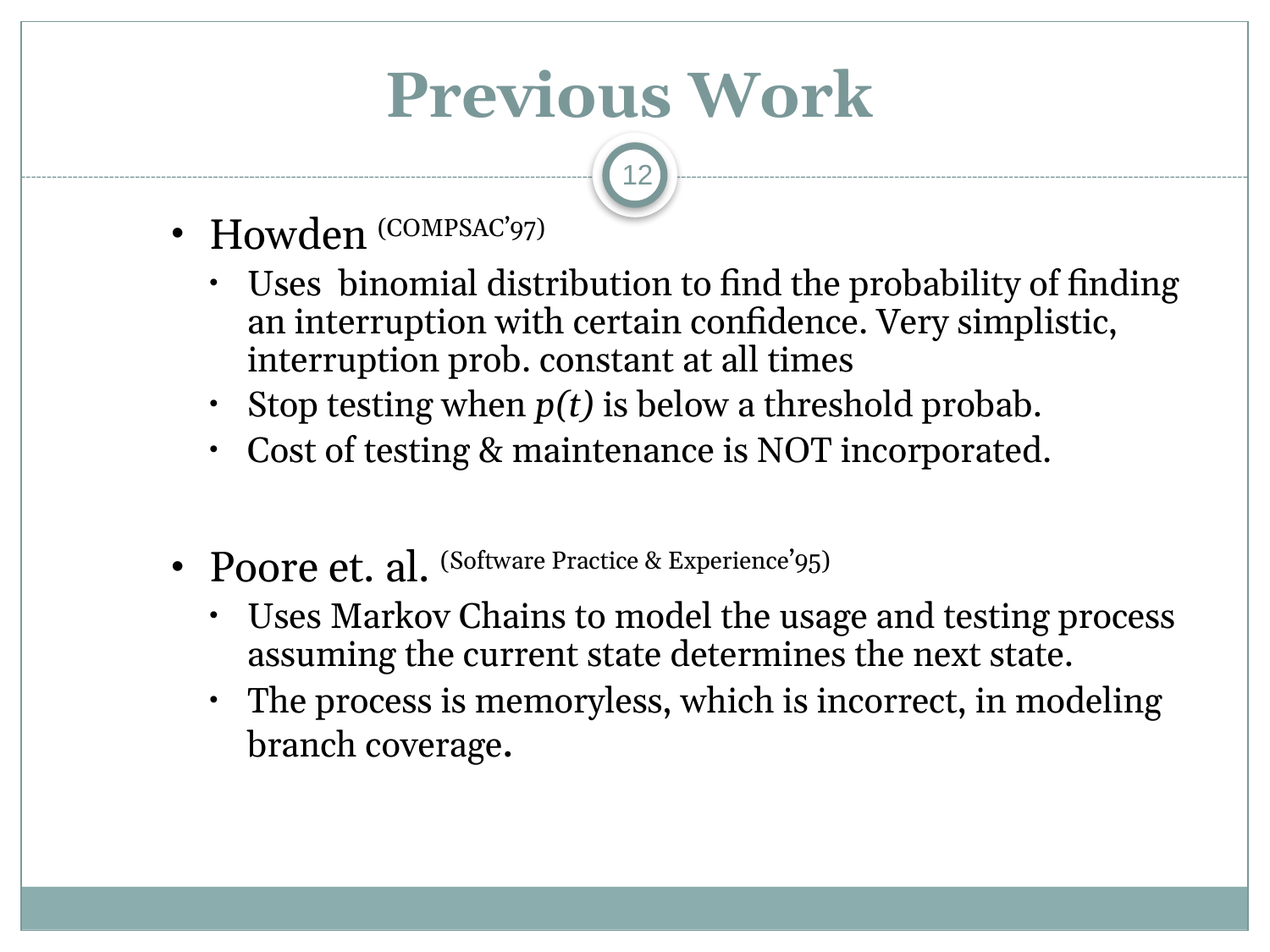

# Previous Work
12
Howden (COMPSAC’97)
Uses  binomial distribution to find the probability of finding an interruption with certain confidence. Very simplistic, interruption prob. constant at all times
Stop testing when p(t) is below a threshold probab.
Cost of testing & maintenance is NOT incorporated.

Poore et. al. (Software Practice & Experience’95)
Uses Markov Chains to model the usage and testing process assuming the current state determines the next state.
The process is memoryless, which is incorrect, in modeling branch coverage.